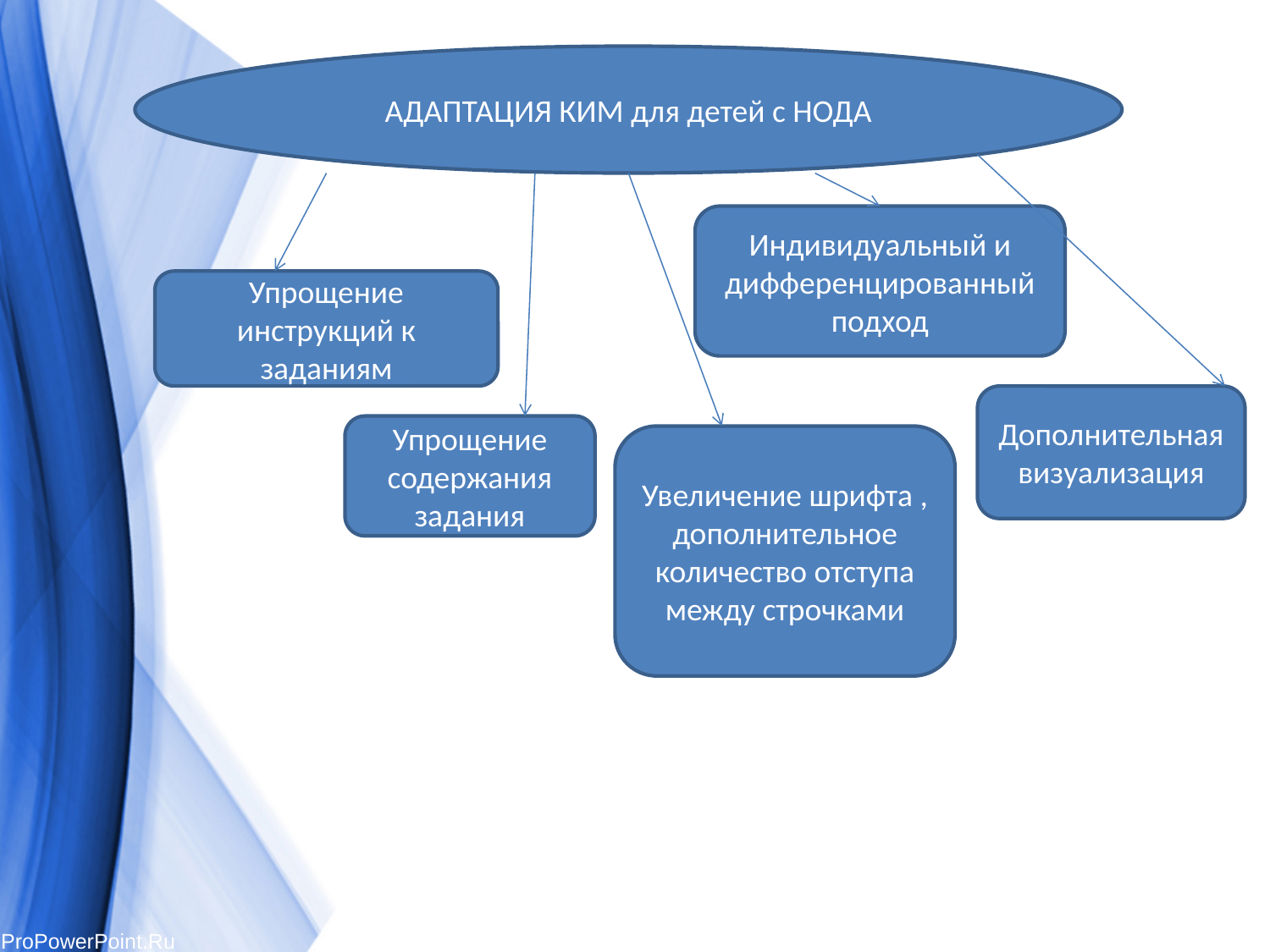

АДАПТАЦИЯ КИМ для детей с НОДА
Индивидуальный и дифференцированный подход
Упрощение инструкций к заданиям
Дополнительная визуализация
Упрощение содержания задания
Увеличение шрифта , дополнительное количество отступа между строчками